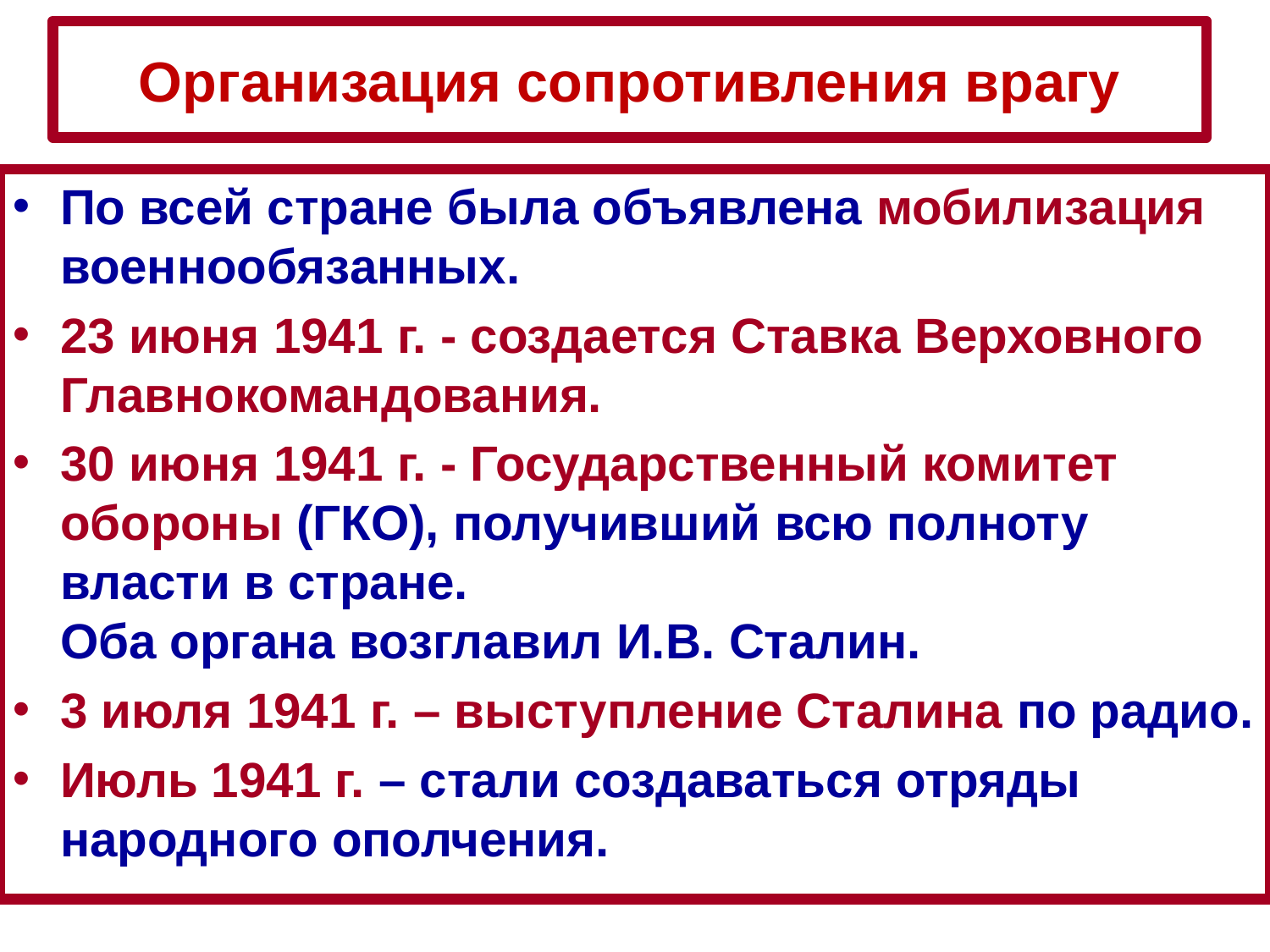

Организация сопротивления врагу
По всей стране была объявлена мобилизация военнообязанных.
23 июня 1941 г. - создается Ставка Верховного Главнокомандования.
30 июня 1941 г. - Государственный комитет обороны (ГКО), получивший всю полноту власти в стране.                                                   Оба органа возглавил И.В. Сталин.
3 июля 1941 г. – выступление Сталина по радио.
Июль 1941 г. – стали создаваться отряды народного ополчения.